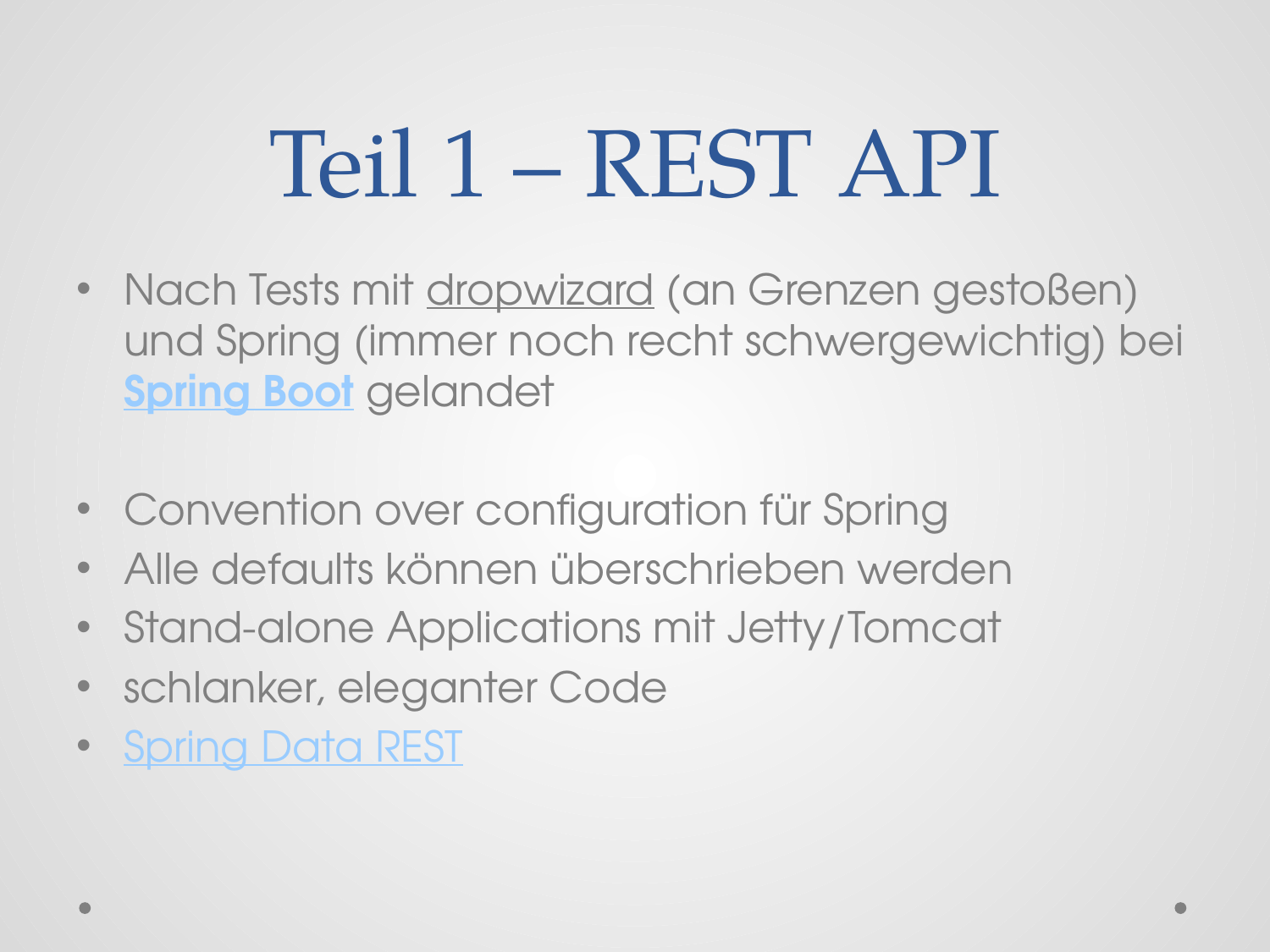

# Teil 1 – REST API
Nach Tests mit dropwizard (an Grenzen gestoßen) und Spring (immer noch recht schwergewichtig) bei Spring Boot gelandet

Convention over configuration für Spring
Alle defaults können überschrieben werden
Stand-alone Applications mit Jetty/Tomcat
schlanker, eleganter Code
Spring Data REST